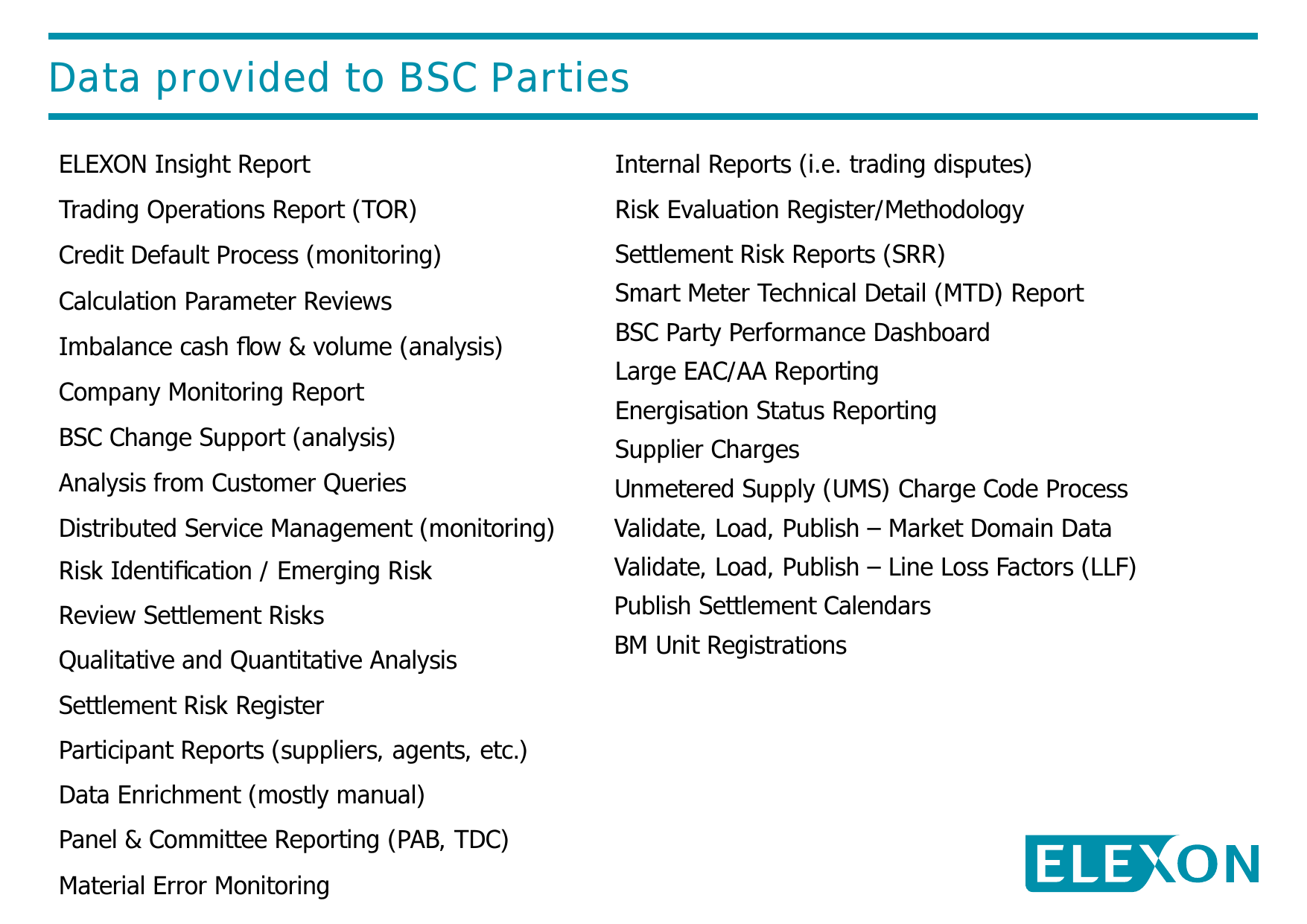

# Data provided to BSC Parties
ELEXON Insight Report
Internal Reports (i.e. trading disputes)
Risk Evaluation Register/Methodology
Trading Operations Report (TOR)
Settlement Risk Reports (SRR)
Smart Meter Technical Detail (MTD) Report
BSC Party Performance Dashboard
Large EAC/AA Reporting
Energisation Status Reporting
Supplier Charges
Credit Default Process (monitoring)
Calculation Parameter Reviews
Imbalance cash flow & volume (analysis)
Company Monitoring Report
BSC Change Support (analysis)
Analysis from Customer Queries
Unmetered Supply (UMS) Charge Code Process
Validate, Load, Publish – Market Domain Data
Validate, Load, Publish – Line Loss Factors (LLF)
Publish Settlement Calendars
BM Unit Registrations
Distributed Service Management (monitoring)
Risk Identification / Emerging Risk
Review Settlement Risks
Qualitative and Quantitative Analysis
Settlement Risk Register
Participant Reports (suppliers, agents, etc.)
Data Enrichment (mostly manual)
Panel & Committee Reporting (PAB, TDC)
Material Error Monitoring